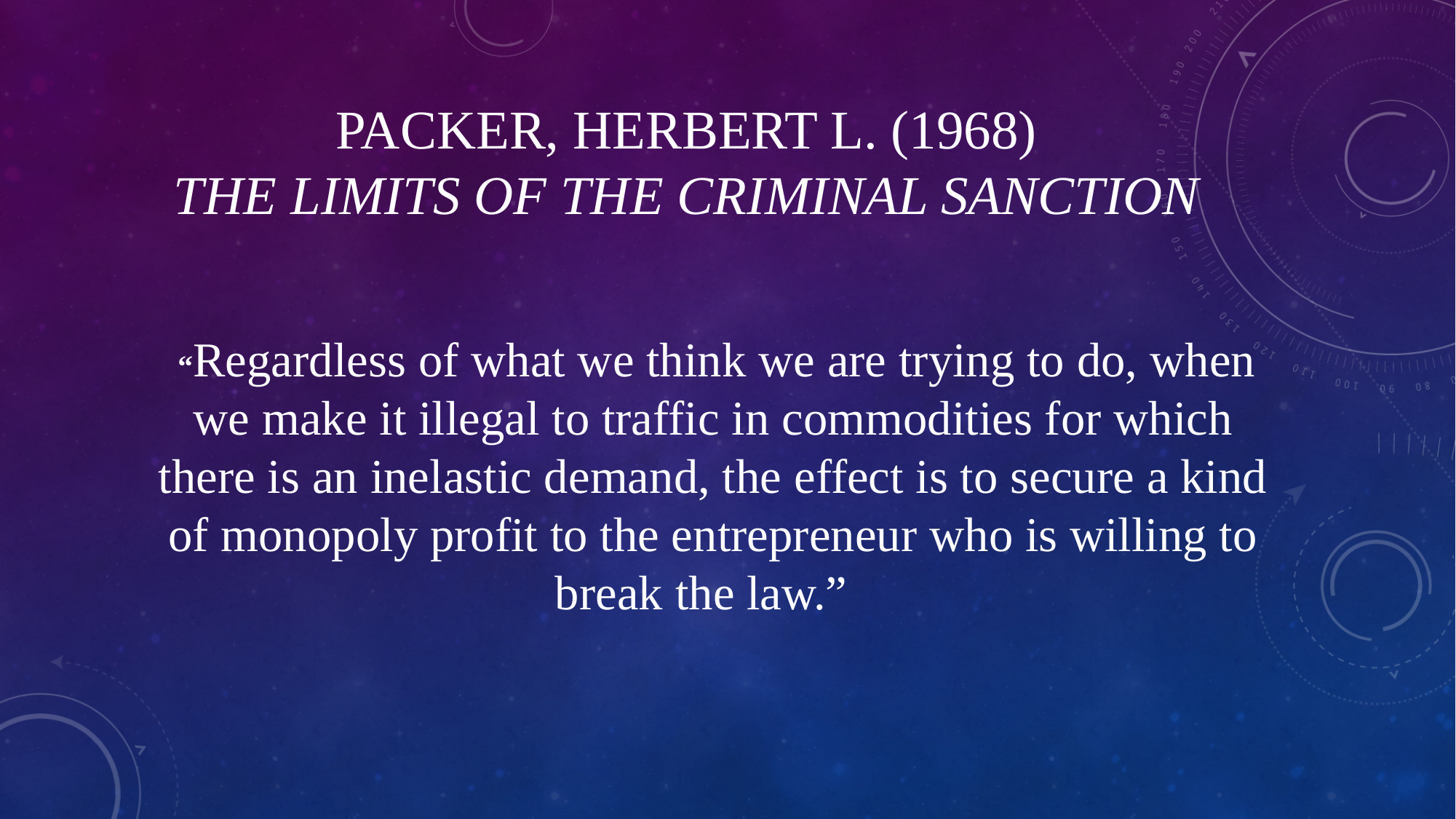

# Packer, Herbert L. (1968) The Limits of the Criminal Sanction
 “Regardless of what we think we are trying to do, when we make it illegal to traffic in commodities for which there is an inelastic demand, the effect is to secure a kind of monopoly profit to the entrepreneur who is willing to break the law.”